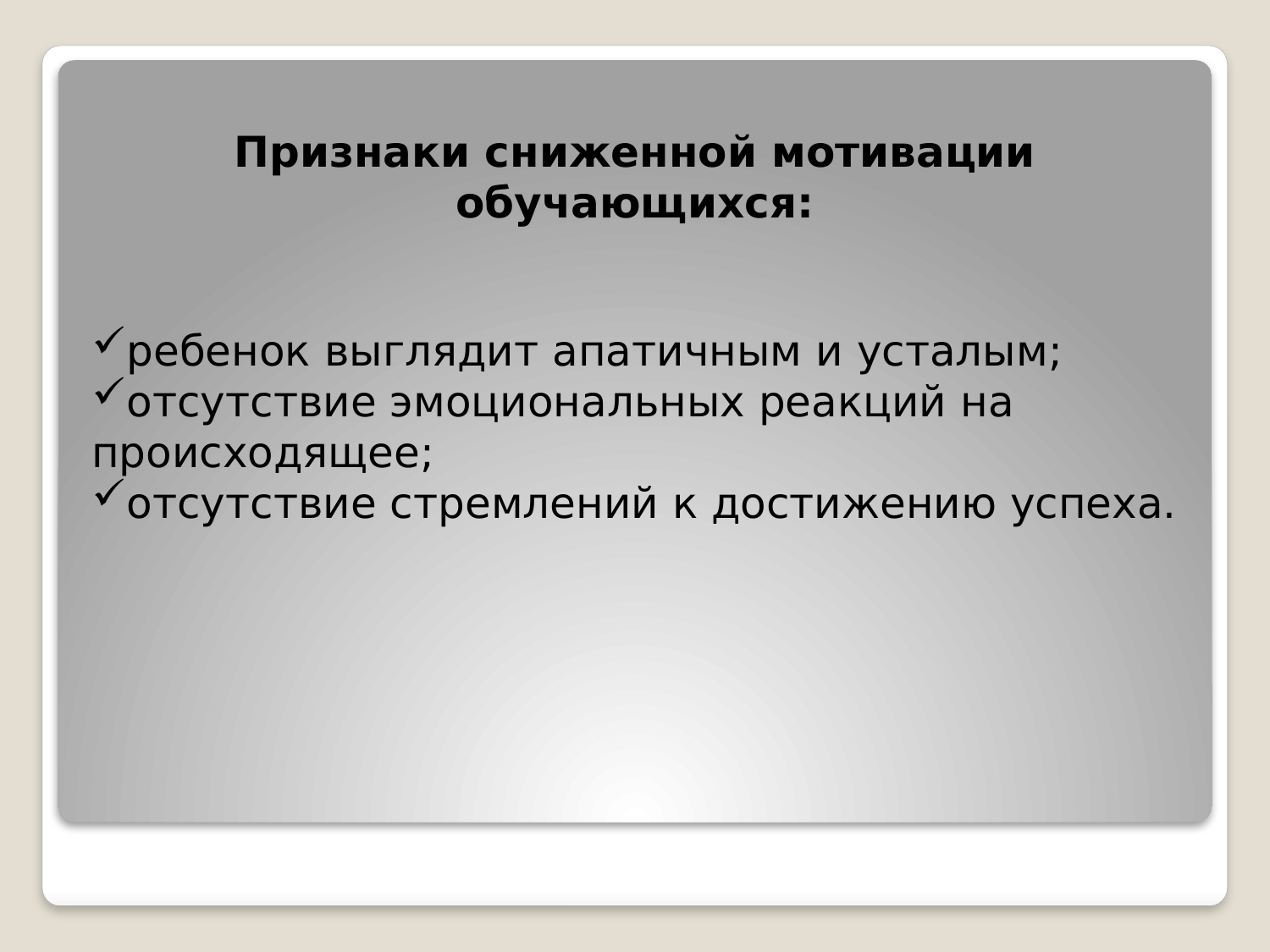

Признаки сниженной мотивации обучающихся:

ребенок выглядит апатичным и усталым;
отсутствие эмоциональных реакций на происходящее;
отсутствие стремлений к достижению успеха.